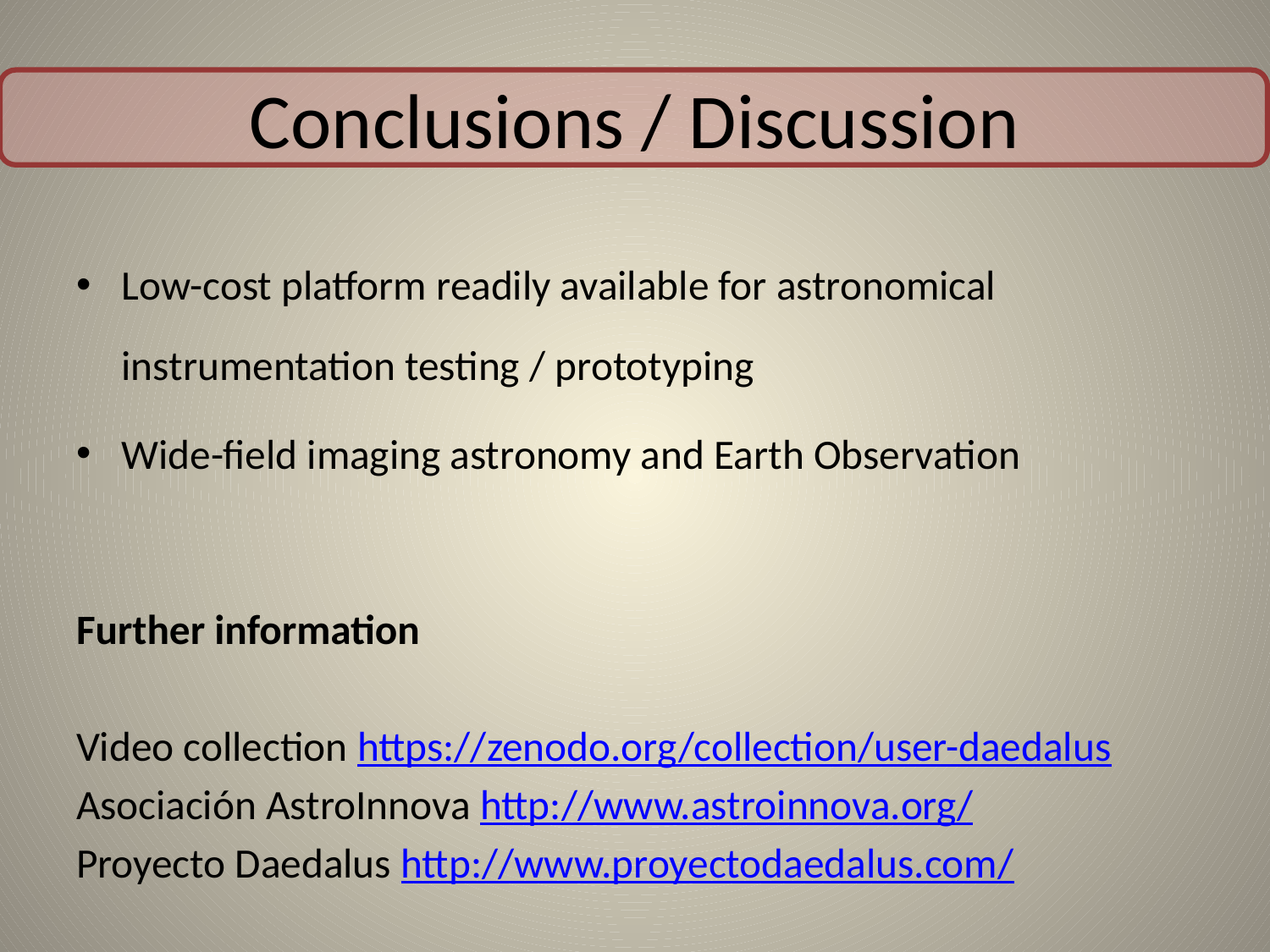

# Conclusions / Discussion

Low-cost platform readily available for astronomical instrumentation testing / prototyping
Wide-field imaging astronomy and Earth Observation

Further information

Video collection https://zenodo.org/collection/user-daedalus
Asociación AstroInnova http://www.astroinnova.org/
Proyecto Daedalus http://www.proyectodaedalus.com/